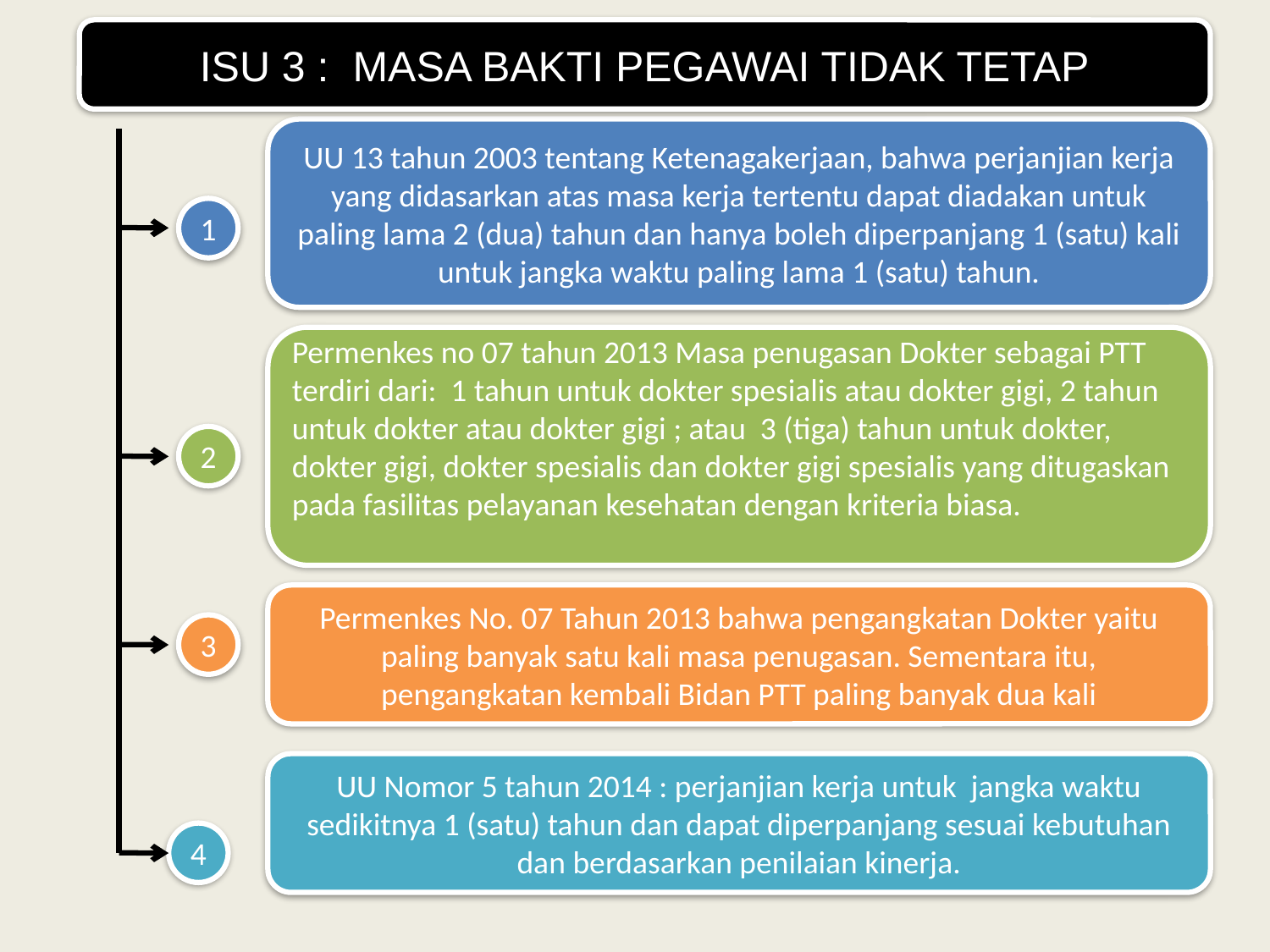

ISU 3 :  MASA BAKTI PEGAWAI TIDAK TETAP
UU 13 tahun 2003 tentang Ketenagakerjaan, bahwa perjanjian kerja yang didasarkan atas masa kerja tertentu dapat diadakan untuk paling lama 2 (dua) tahun dan hanya boleh diperpanjang 1 (satu) kali untuk jangka waktu paling lama 1 (satu) tahun.
1
Permenkes no 07 tahun 2013 Masa penugasan Dokter sebagai PTT terdiri dari:  1 tahun untuk dokter spesialis atau dokter gigi, 2 tahun untuk dokter atau dokter gigi ; atau  3 (tiga) tahun untuk dokter, dokter gigi, dokter spesialis dan dokter gigi spesialis yang ditugaskan pada fasilitas pelayanan kesehatan dengan kriteria biasa.

2
Permenkes No. 07 Tahun 2013 bahwa pengangkatan Dokter yaitu paling banyak satu kali masa penugasan. Sementara itu, pengangkatan kembali Bidan PTT paling banyak dua kali
3
UU Nomor 5 tahun 2014 : perjanjian kerja untuk  jangka waktu sedikitnya 1 (satu) tahun dan dapat diperpanjang sesuai kebutuhan dan berdasarkan penilaian kinerja.
4